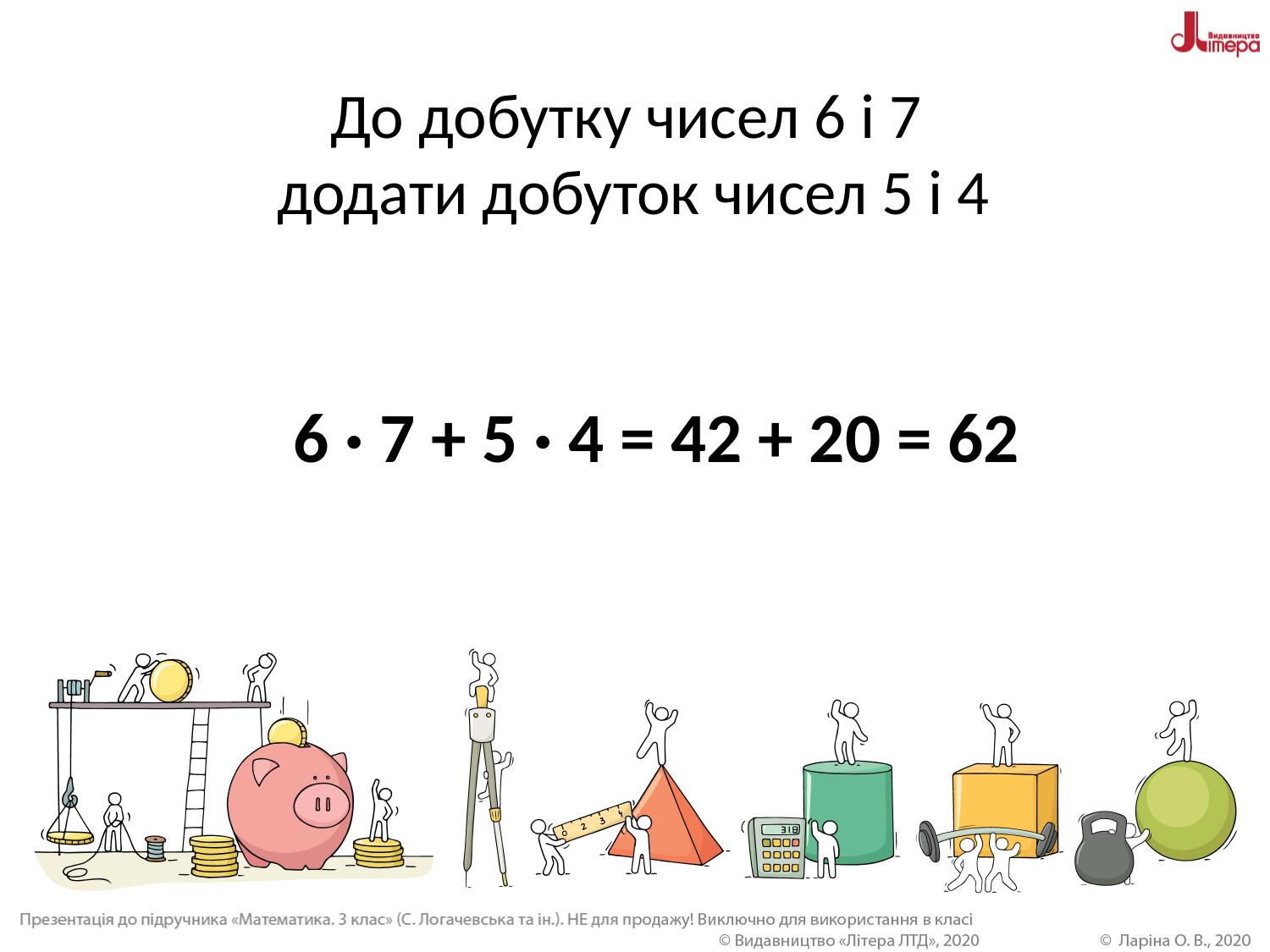

# До добутку чисел 6 і 7 додати добуток чисел 5 і 4
 6 · 7 + 5 · 4 = 42 + 20 = 62